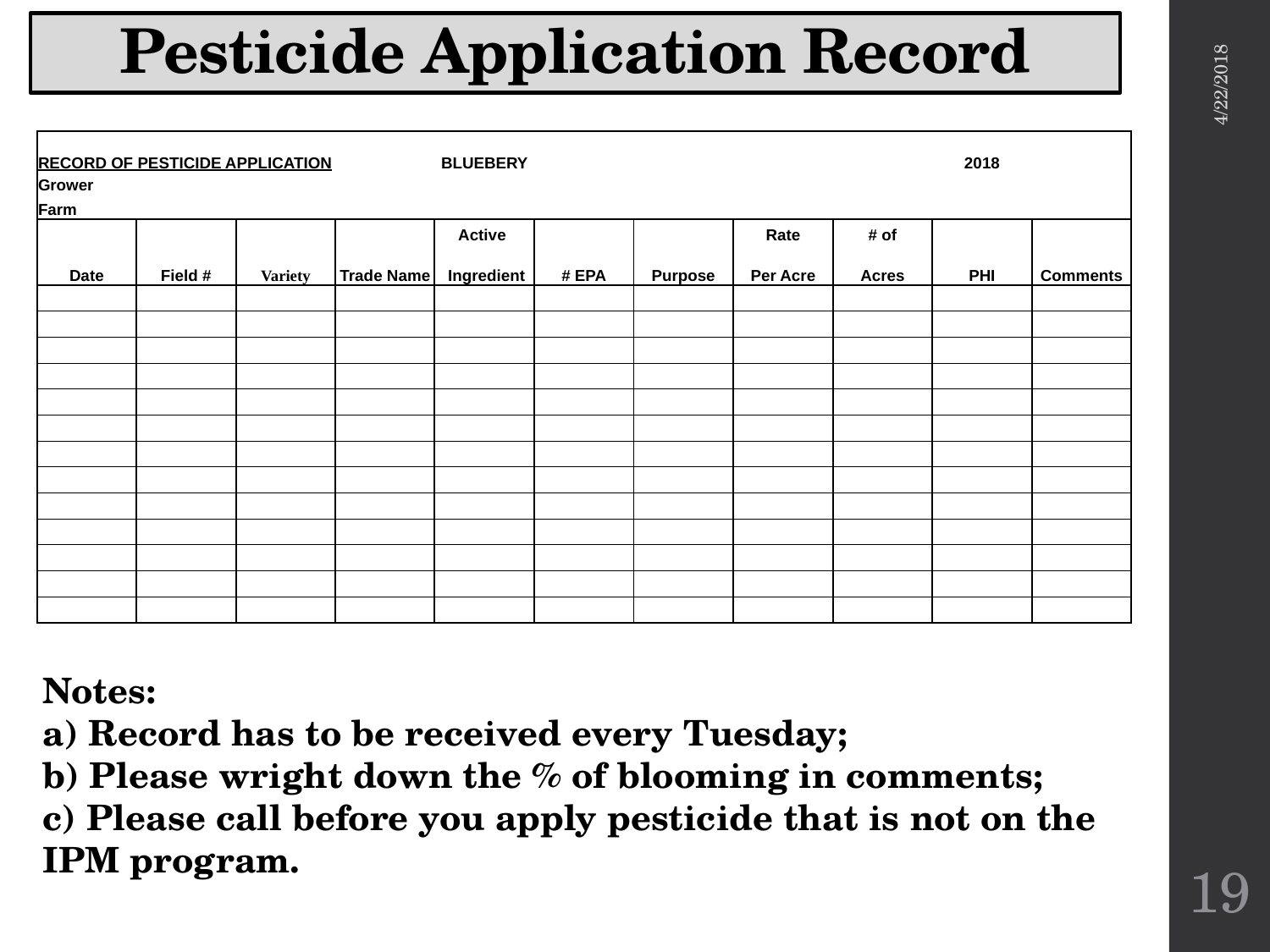

# Pesticide Application Record
| RECORD OF PESTICIDE APPLICATION |  |  |  | BLUEBERY |  |  |  |  | 2018 |  |
| --- | --- | --- | --- | --- | --- | --- | --- | --- | --- | --- |
| Grower |  |  |  |  |  |  |  |  |  |  |
| Farm |  |  |  |  |  |  |  |  |  |  |
|  |  |  |  | Active |  |  | Rate | # of |  |  |
| Date | Field # | Variety | Trade Name | Ingredient | # EPA | Purpose | Per Acre | Acres | PHI | Comments |
|  |  |  |  |  |  |  |  |  |  |  |
|  |  |  |  |  |  |  |  |  |  |  |
|  |  |  |  |  |  |  |  |  |  |  |
|  |  |  |  |  |  |  |  |  |  |  |
|  |  |  |  |  |  |  |  |  |  |  |
|  |  |  |  |  |  |  |  |  |  |  |
|  |  |  |  |  |  |  |  |  |  |  |
|  |  |  |  |  |  |  |  |  |  |  |
|  |  |  |  |  |  |  |  |  |  |  |
|  |  |  |  |  |  |  |  |  |  |  |
|  |  |  |  |  |  |  |  |  |  |  |
|  |  |  |  |  |  |  |  |  |  |  |
|  |  |  |  |  |  |  |  |  |  |  |
4/22/2018
Notes:
a) Record has to be received every Tuesday;
b) Please wright down the % of blooming in comments;
c) Please call before you apply pesticide that is not on the IPM program.

19